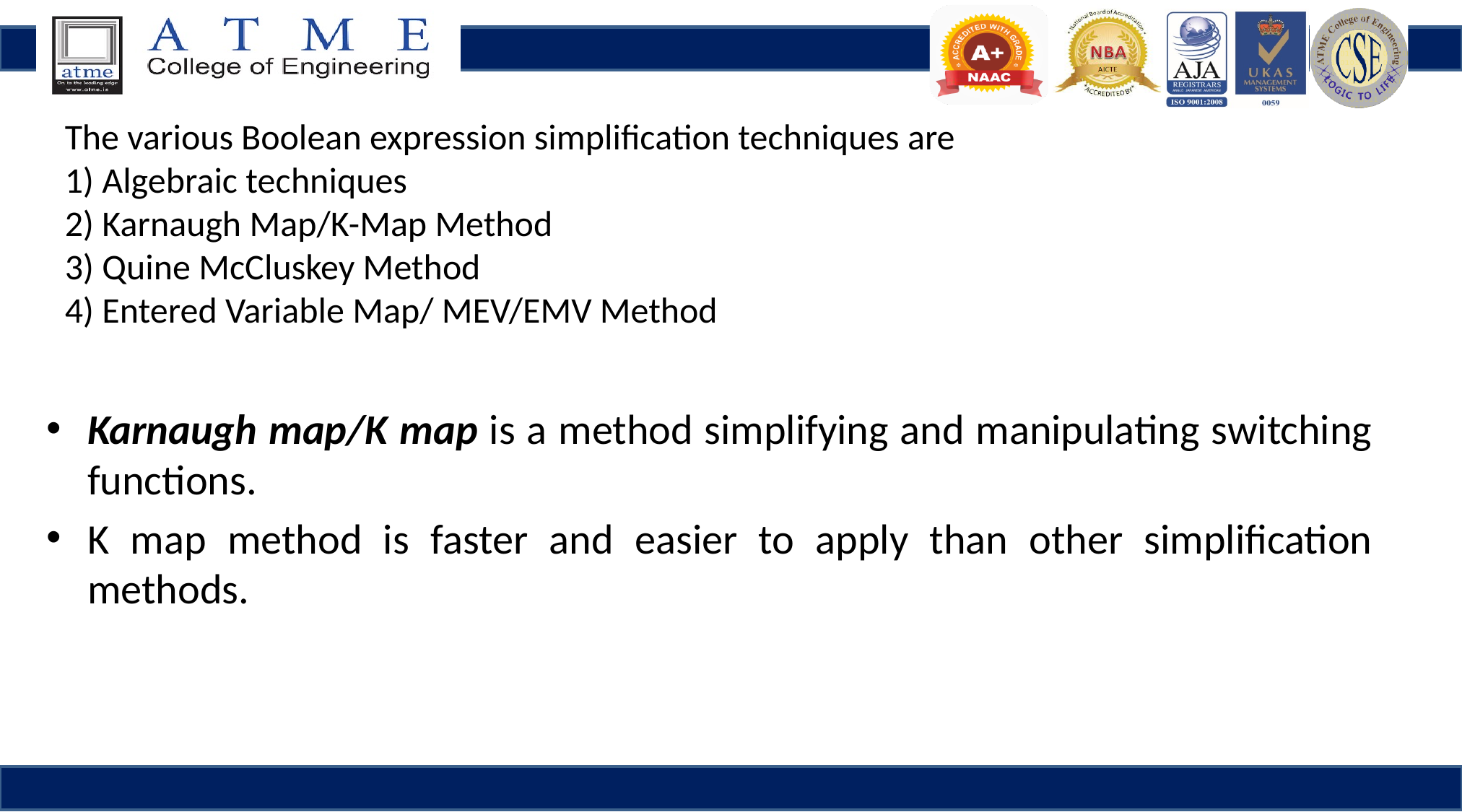

# The various Boolean expression simplification techniques are 1) Algebraic techniques 2) Karnaugh Map/K-Map Method 3) Quine McCluskey Method 4) Entered Variable Map/ MEV/EMV Method
Karnaugh map/K map is a method simplifying and manipulating switching functions.
K map method is faster and easier to apply than other simplification methods.